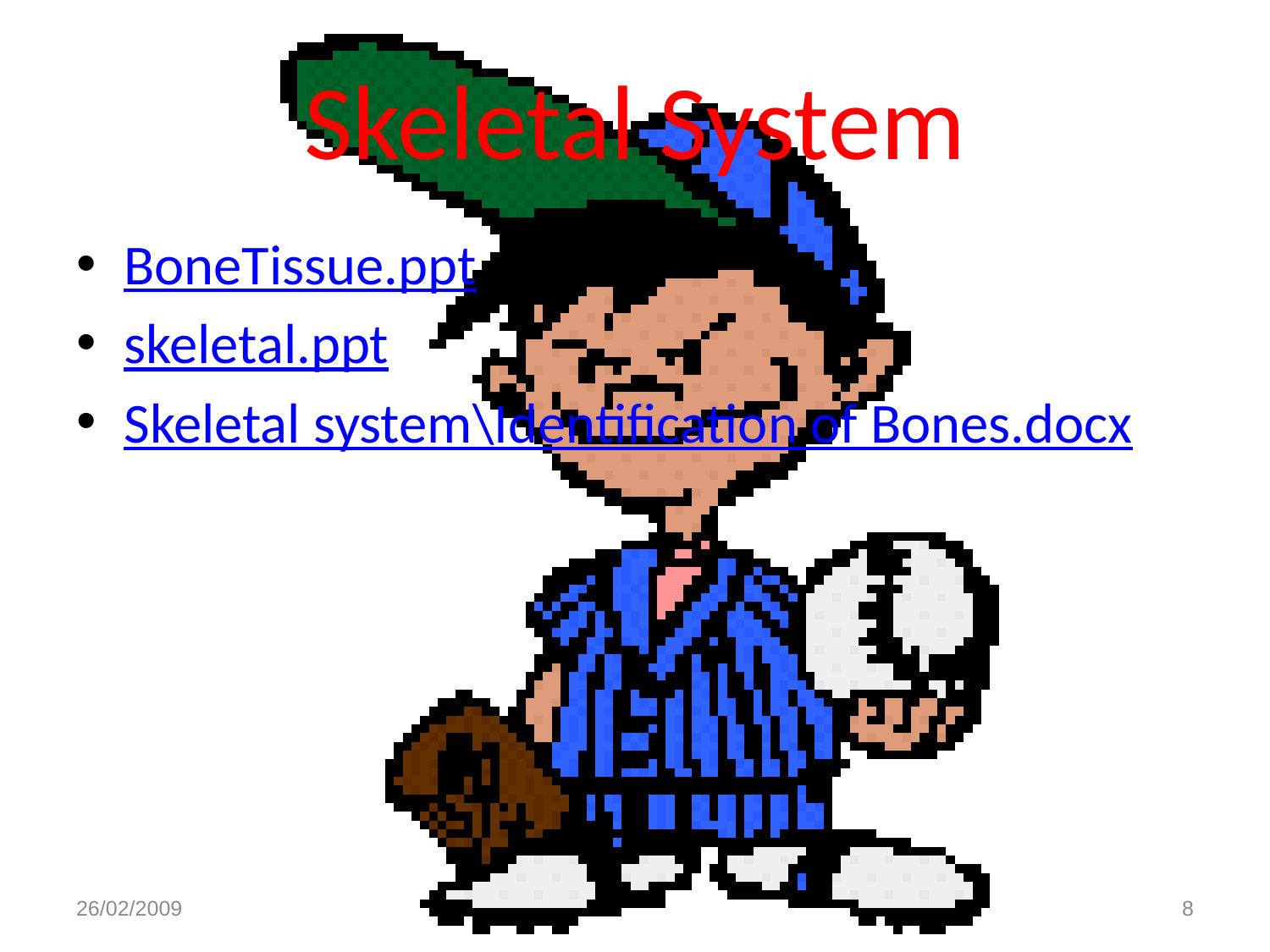

# Skeletal System
BoneTissue.ppt
skeletal.ppt
Skeletal system\Identification of Bones.docx
26/02/2009
8